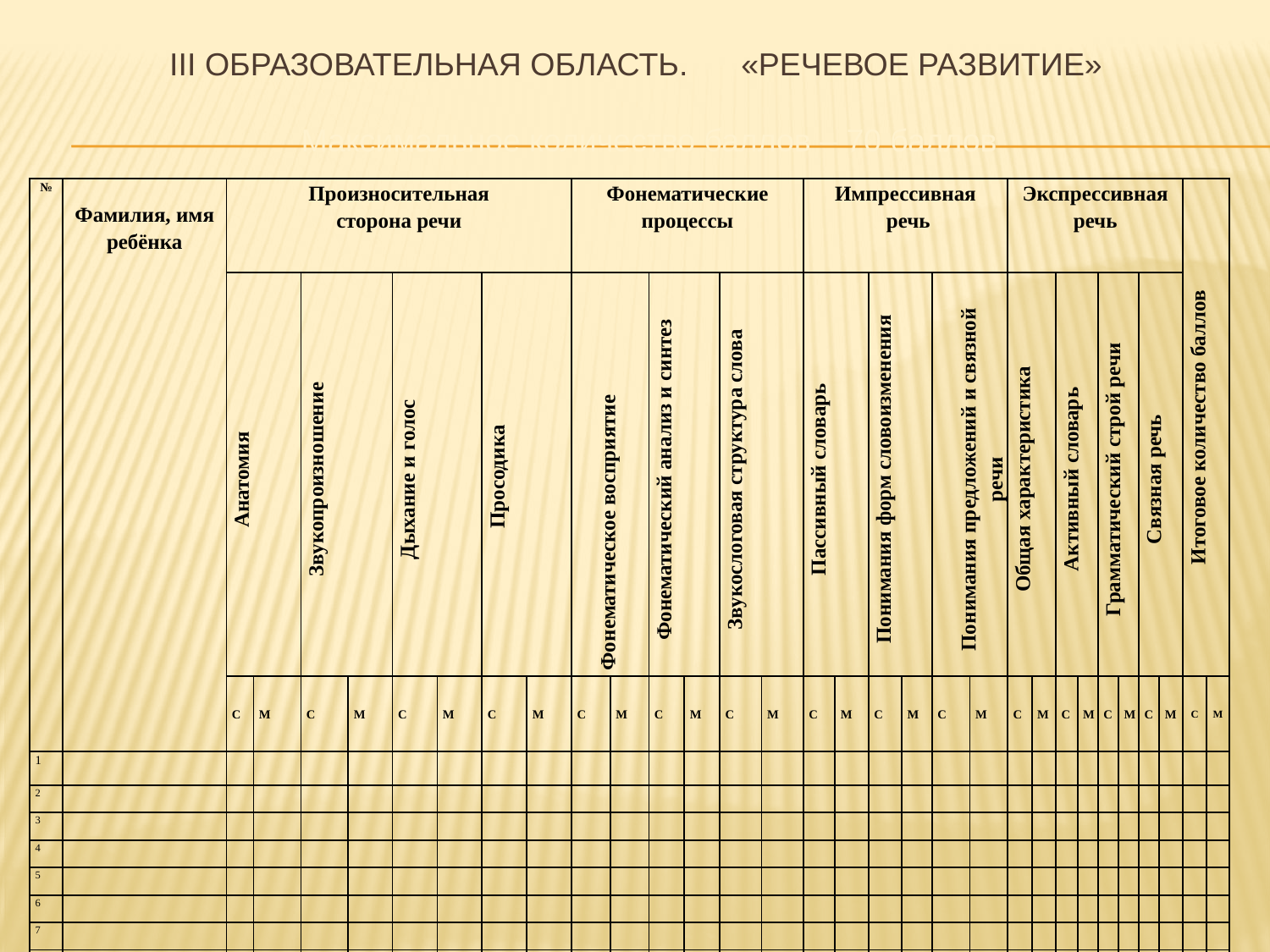

#
III ОБРАЗОВАТЕЛЬНАЯ ОБЛАСТЬ.      «РЕЧЕВОЕ РАЗВИТИЕ»
 Максимальное количество баллов – 70 баллов
| № | Фамилия, имя ребёнка | Произносительная сторона речи |  |  |  |  |  |  |  | Фонематические процессы |  |  |  |  |  | Импрессивная речь |  |  |  |  |  | Экспрессивная речь |  |  |  |  |  |  |  | Итоговое количество баллов |  |
| --- | --- | --- | --- | --- | --- | --- | --- | --- | --- | --- | --- | --- | --- | --- | --- | --- | --- | --- | --- | --- | --- | --- | --- | --- | --- | --- | --- | --- | --- | --- | --- |
|  |  | Анатомия |  | Звукопроизношение |  | Дыхание и голос |  | Просодика |  | Фонематическое восприятие |  | Фонематический анализ и синтез |  | Звукослоговая структура слова |  | Пассивный словарь |  | Понимания форм словоизменения |  | Понимания предложений и связной речи |  | Общая характеристика |  | Активный словарь |  | Грамматический строй речи |  | Связная речь |  |  |  |
|  |  | C | М | С | М | С | М | С | М | С | М | С | М | С | М | С | М | С | М | С | М | С | М | С | М | С | М | С | М | С | М |
| 1 |  |  |  |  |  |  |  |  |  |  |  |  |  |  |  |  |  |  |  |  |  |  |  |  |  |  |  |  |  |  |  |
| 2 |  |  |  |  |  |  |  |  |  |  |  |  |  |  |  |  |  |  |  |  |  |  |  |  |  |  |  |  |  |  |  |
| 3 |  |  |  |  |  |  |  |  |  |  |  |  |  |  |  |  |  |  |  |  |  |  |  |  |  |  |  |  |  |  |  |
| 4 |  |  |  |  |  |  |  |  |  |  |  |  |  |  |  |  |  |  |  |  |  |  |  |  |  |  |  |  |  |  |  |
| 5 |  |  |  |  |  |  |  |  |  |  |  |  |  |  |  |  |  |  |  |  |  |  |  |  |  |  |  |  |  |  |  |
| 6 |  |  |  |  |  |  |  |  |  |  |  |  |  |  |  |  |  |  |  |  |  |  |  |  |  |  |  |  |  |  |  |
| 7 |  |  |  |  |  |  |  |  |  |  |  |  |  |  |  |  |  |  |  |  |  |  |  |  |  |  |  |  |  |  |  |
| 8 |  |  |  |  |  |  |  |  |  |  |  |  |  |  |  |  |  |  |  |  |  |  |  |  |  |  |  |  |  |  |  |
| 9 |  |  |  |  |  |  |  |  |  |  |  |  |  |  |  |  |  |  |  |  |  |  |  |  |  |  |  |  |  |  |  |
| 10 |  |  |  |  |  |  |  |  |  |  |  |  |  |  |  |  |  |  |  |  |  |  |  |  |  |  |  |  |  |  |  |